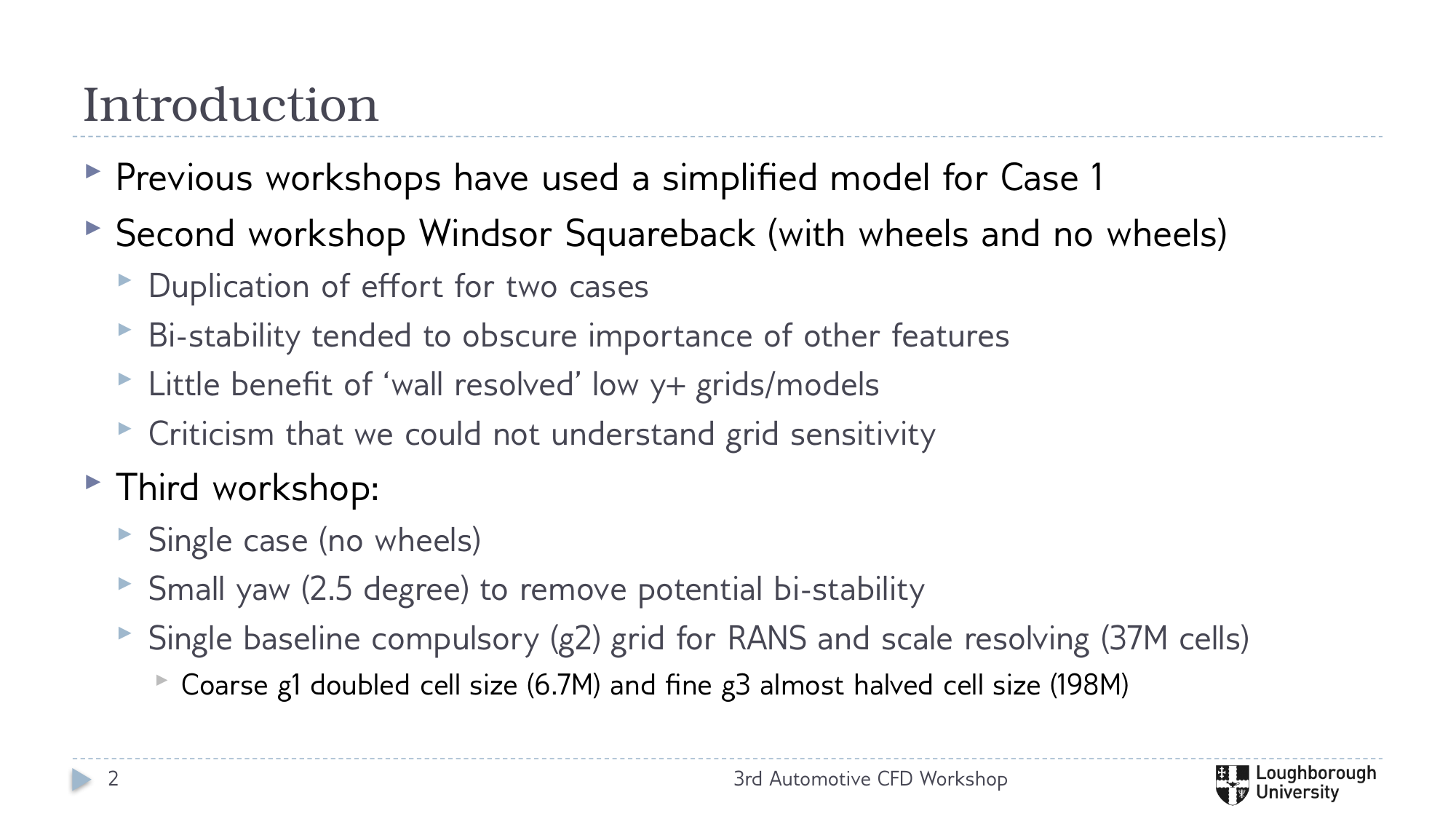

# Introduction
Previous workshops have used a simplified model for Case 1
Second workshop Windsor Squareback (with wheels and no wheels)
Duplication of effort for two cases
Bi-stability tended to obscure importance of other features
Little benefit of ‘wall resolved’ low y+ grids/models
Criticism that we could not understand grid sensitivity
Third workshop:
Single case (no wheels)
Small yaw (2.5 degree) to remove potential bi-stability
Single baseline compulsory (g2) grid for RANS and scale resolving (37M cells)
Coarse g1 doubled cell size (6.7M) and fine g3 almost halved cell size (198M)

2
3rd Automotive CFD Workshop